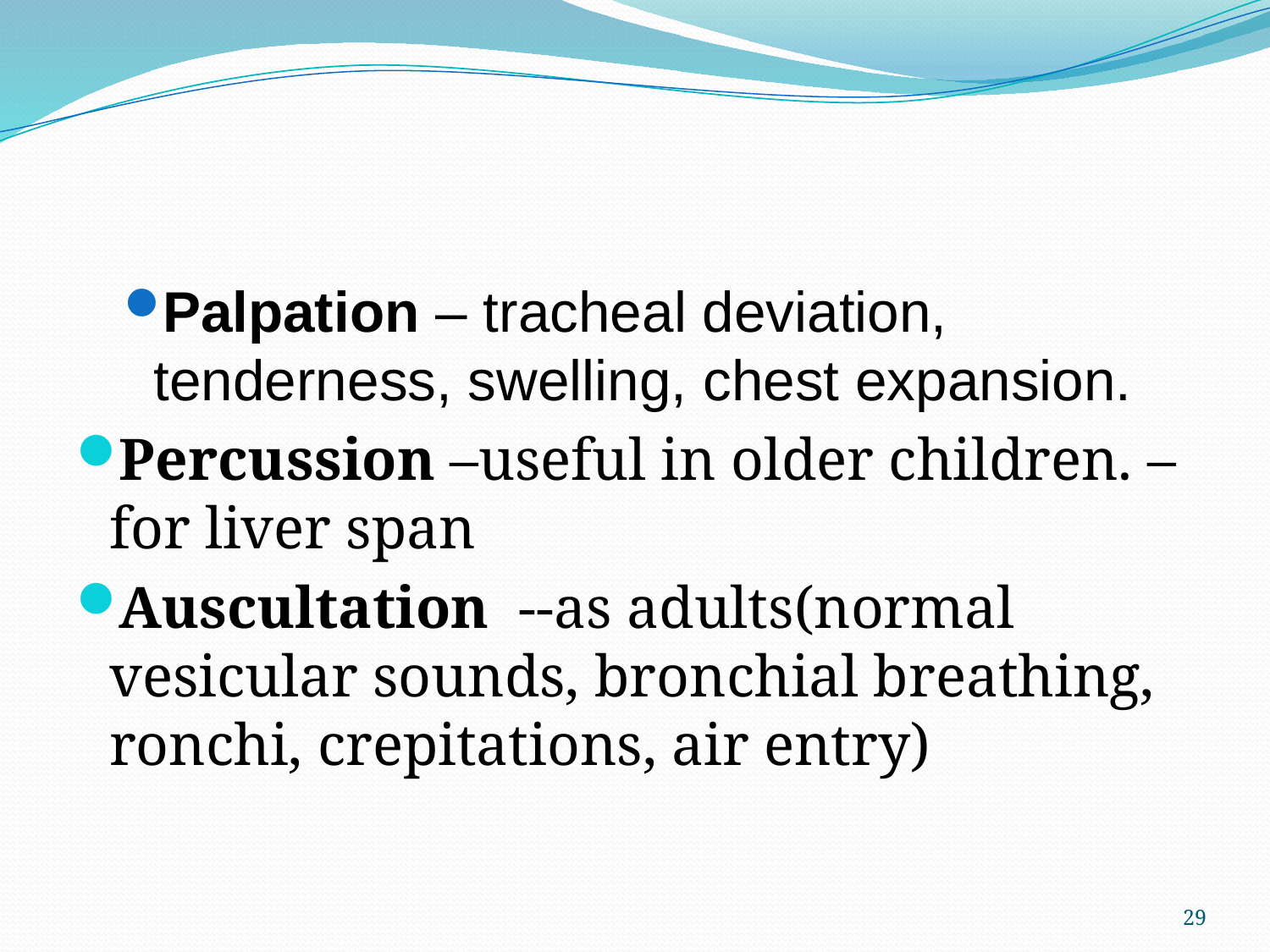

Palpation – tracheal deviation, tenderness, swelling, chest expansion.
Percussion –useful in older children. – for liver span
Auscultation  --as adults(normal vesicular sounds, bronchial breathing, ronchi, crepitations, air entry)
29